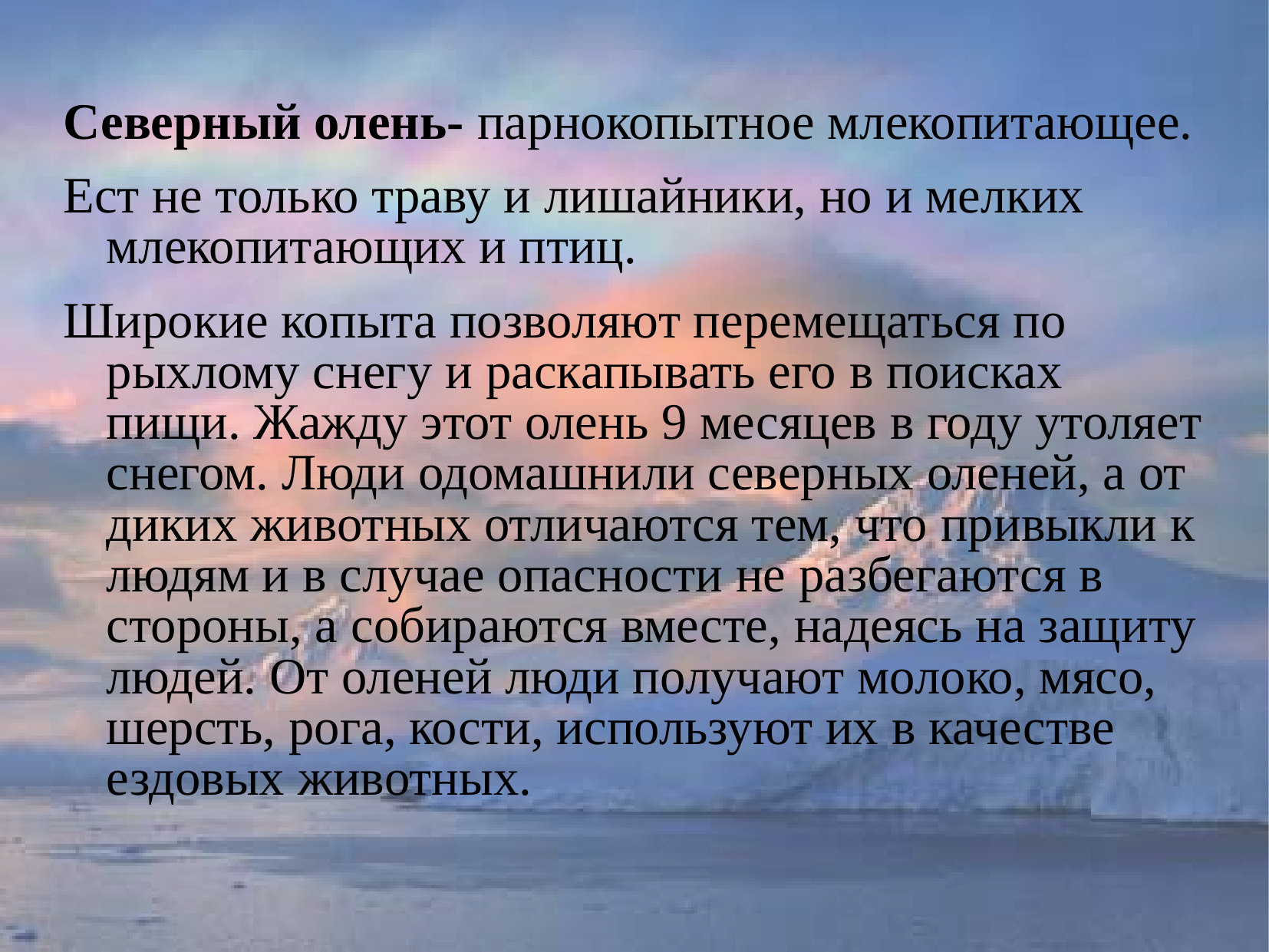

Северный олень- парнокопытное млекопитающее.
Ест не только траву и лишайники, но и мелких млекопитающих и птиц.
Широкие копыта позволяют перемещаться по рыхлому снегу и раскапывать его в поисках пищи. Жажду этот олень 9 месяцев в году утоляет снегом. Люди одомашнили северных оленей, а от диких животных отличаются тем, что привыкли к людям и в случае опасности не разбегаются в стороны, а собираются вместе, надеясь на защиту людей. От оленей люди получают молоко, мясо, шерсть, рога, кости, используют их в качестве ездовых животных.